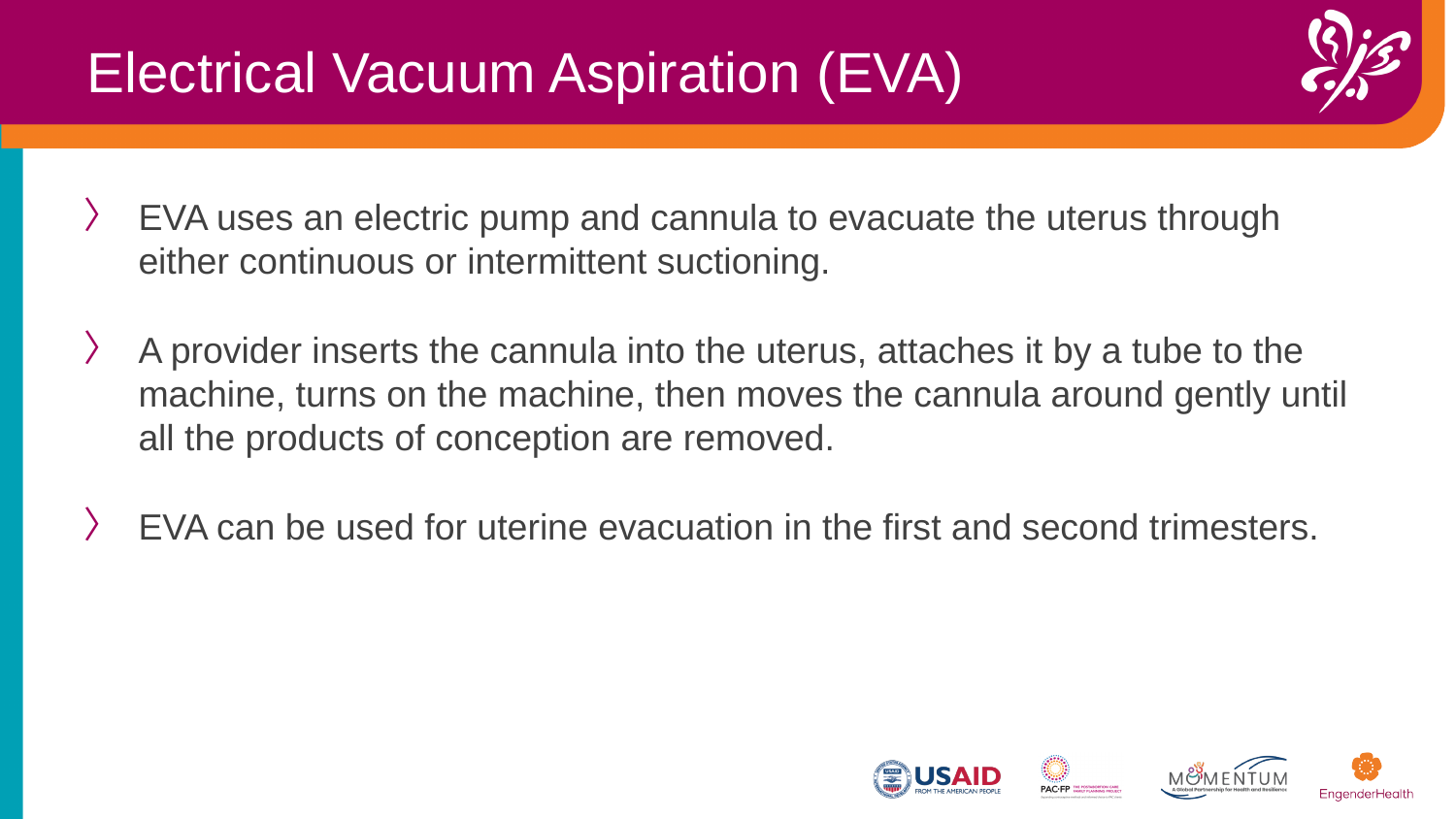

Electrical Vacuum Aspiration​ (EVA)
EVA uses an electric pump and cannula to evacuate the uterus through either continuous or intermittent suctioning.
A provider inserts the cannula into the uterus, attaches it by a tube to the machine, turns on the machine, then moves the cannula around gently until all the products of conception are removed.
EVA can be used for uterine evacuation in the first and second trimesters.